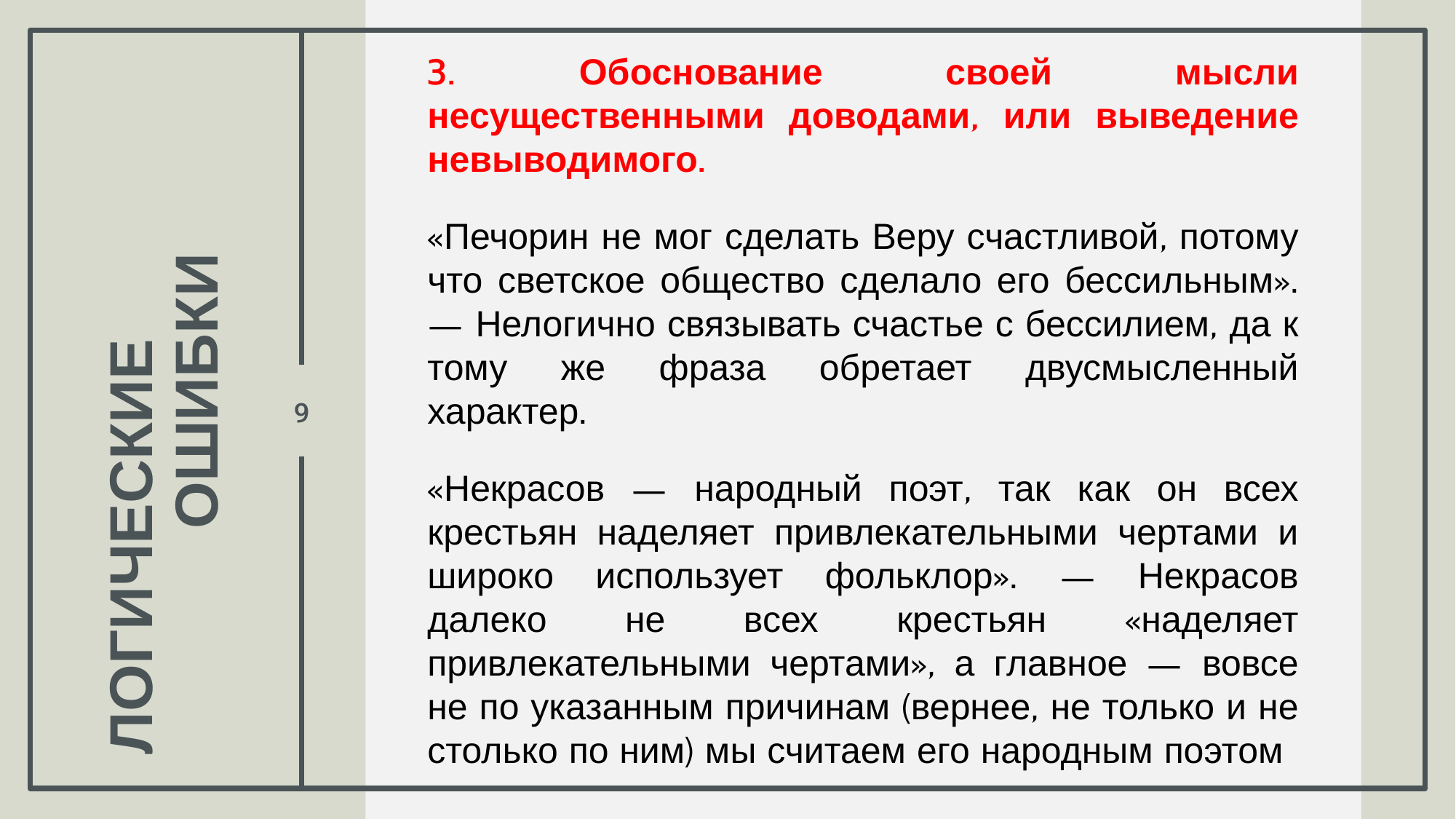

3. Обоснование своей мысли несущественными доводами, или выведение невыводимого.
«Печорин не мог сделать Веру счастливой, потому что светское общество сделало его бессильным». — Нелогично связывать счастье с бессилием, да к тому же фраза обретает двусмысленный характер.
«Некрасов — народный поэт, так как он всех крестьян наделяет привлекательными чертами и широко использует фольклор». — Некрасов далеко не всех крестьян «наделяет привлекательными чертами», а главное — вовсе не по указанным причинам (вернее, не только и не столько по ним) мы считаем его народным поэтом
# Логические                  ошибки
9